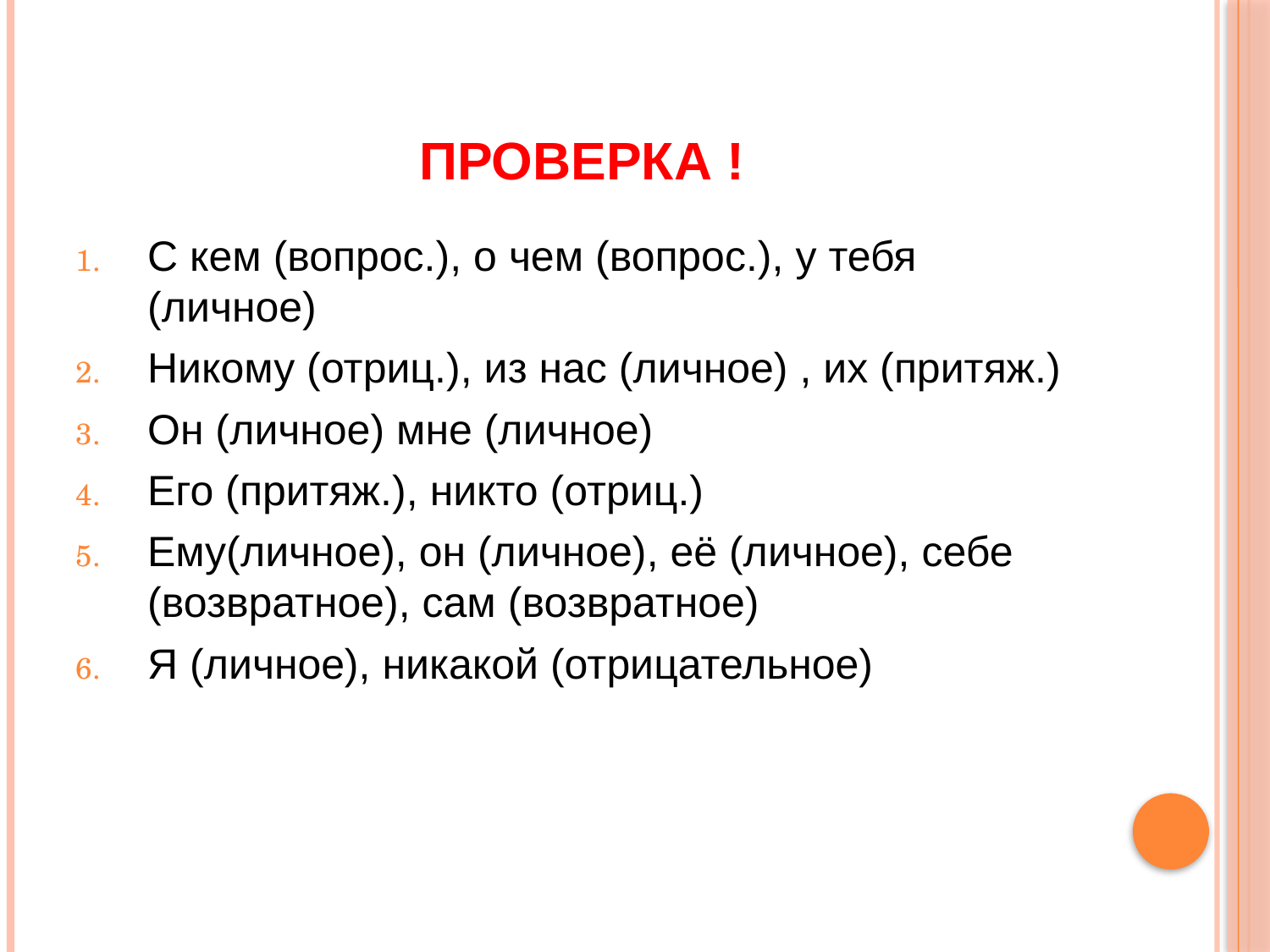

# Проверка !
С кем (вопрос.), о чем (вопрос.), у тебя (личное)
Никому (отриц.), из нас (личное) , их (притяж.)
Он (личное) мне (личное)
Его (притяж.), никто (отриц.)
Ему(личное), он (личное), её (личное), себе (возвратное), сам (возвратное)
Я (личное), никакой (отрицательное)